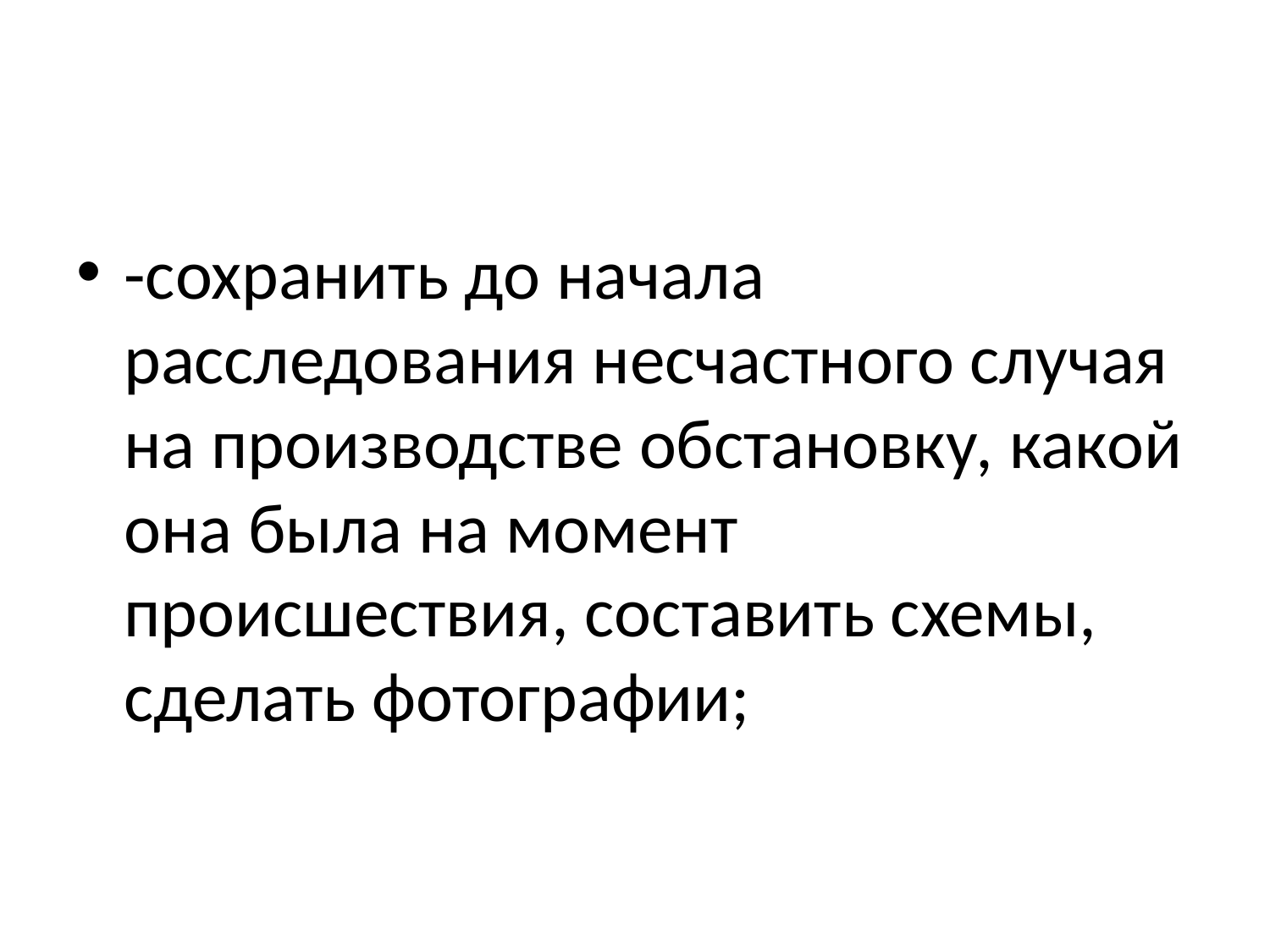

#
-сохранить до начала расследования несчастного случая на производстве обстановку, какой она была на момент происшествия, составить схемы, сделать фотографии;